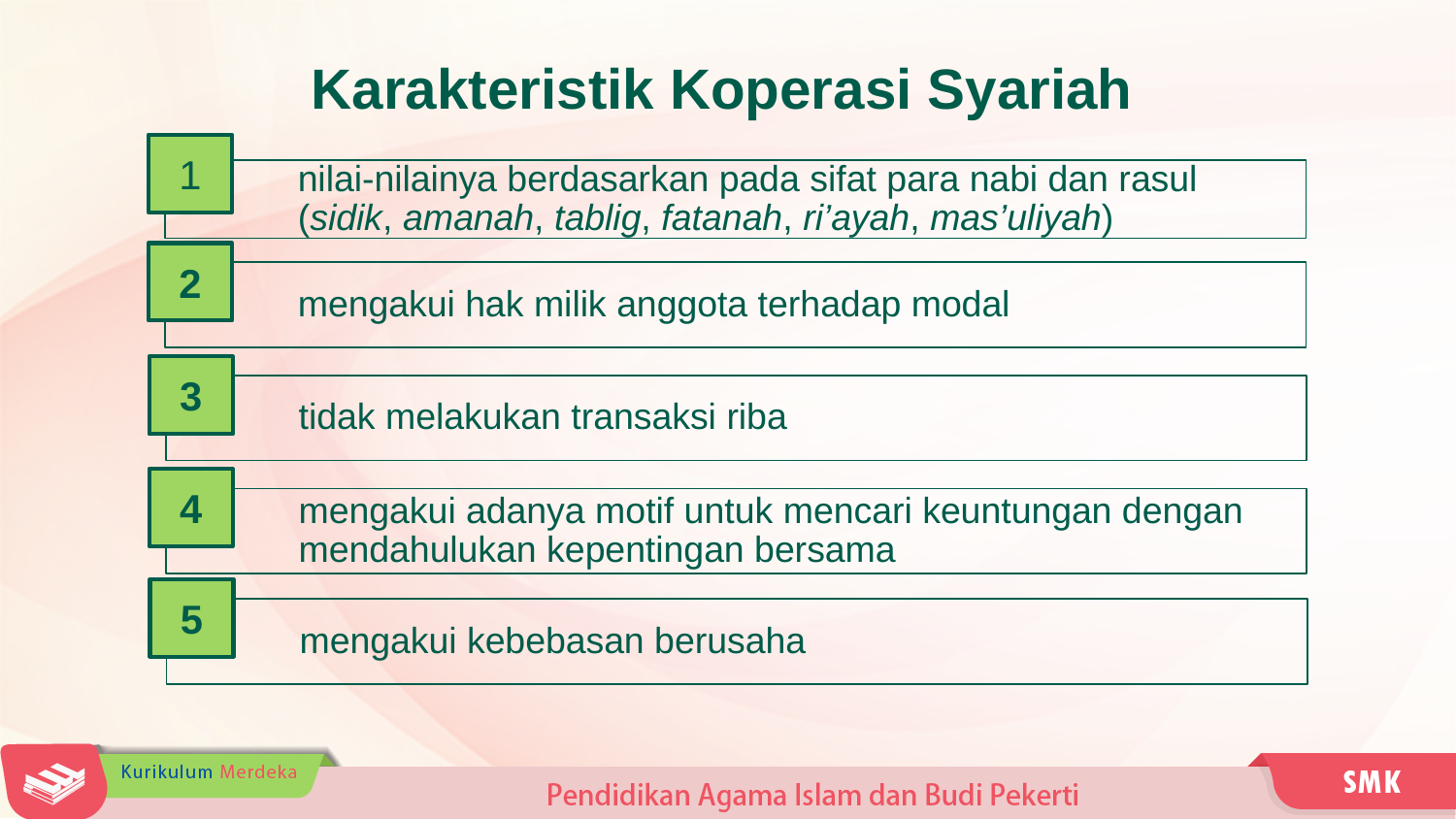

Karakteristik Koperasi Syariah
1
nilai-nilainya berdasarkan pada sifat para nabi dan rasul (sidik, amanah, tablig, fatanah, ri’ayah, mas’uliyah)
2
mengakui hak milik anggota terhadap modal
3
tidak melakukan transaksi riba
4
mengakui adanya motif untuk mencari keuntungan dengan mendahulukan kepentingan bersama
5
mengakui kebebasan berusaha